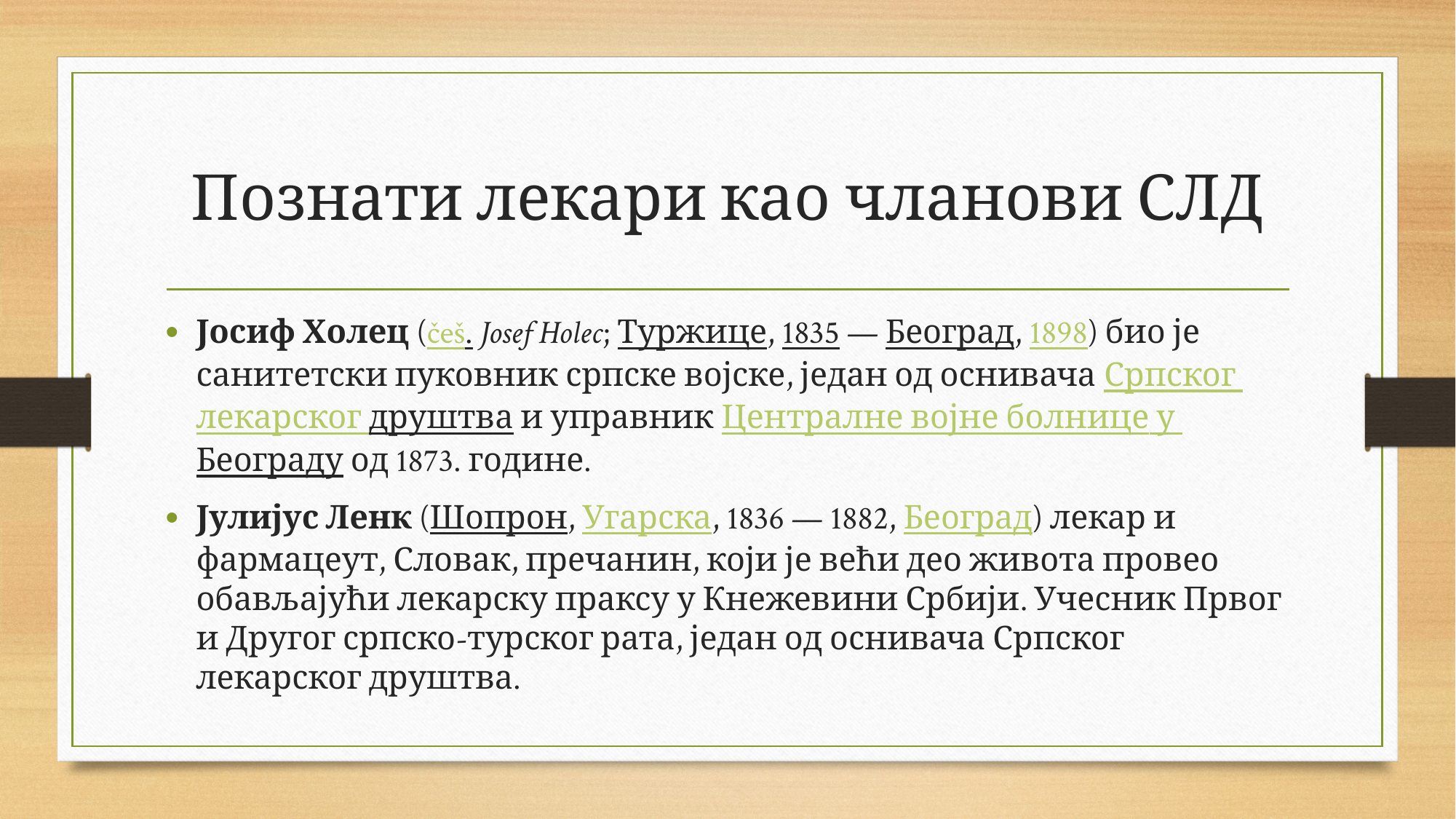

# Познати лекари као чланови СЛД
Јосиф Холец (češ. Josef Holec; Туржице, 1835 — Београд, 1898) био је санитетски пуковник српске војске, један од оснивача Српског лекарског друштва и управник Централне војне болнице у Београду од 1873. године.
Јулијус Ленк (Шопрон, Угарска, 1836 — 1882, Београд) лекар и фармацеут, Словак, пречанин, који је већи део живота провео обављајући лекарску праксу у Кнежевини Србији. Учесник Првог и Другог српско-турског рата, један од оснивача Српског лекарског друштва.